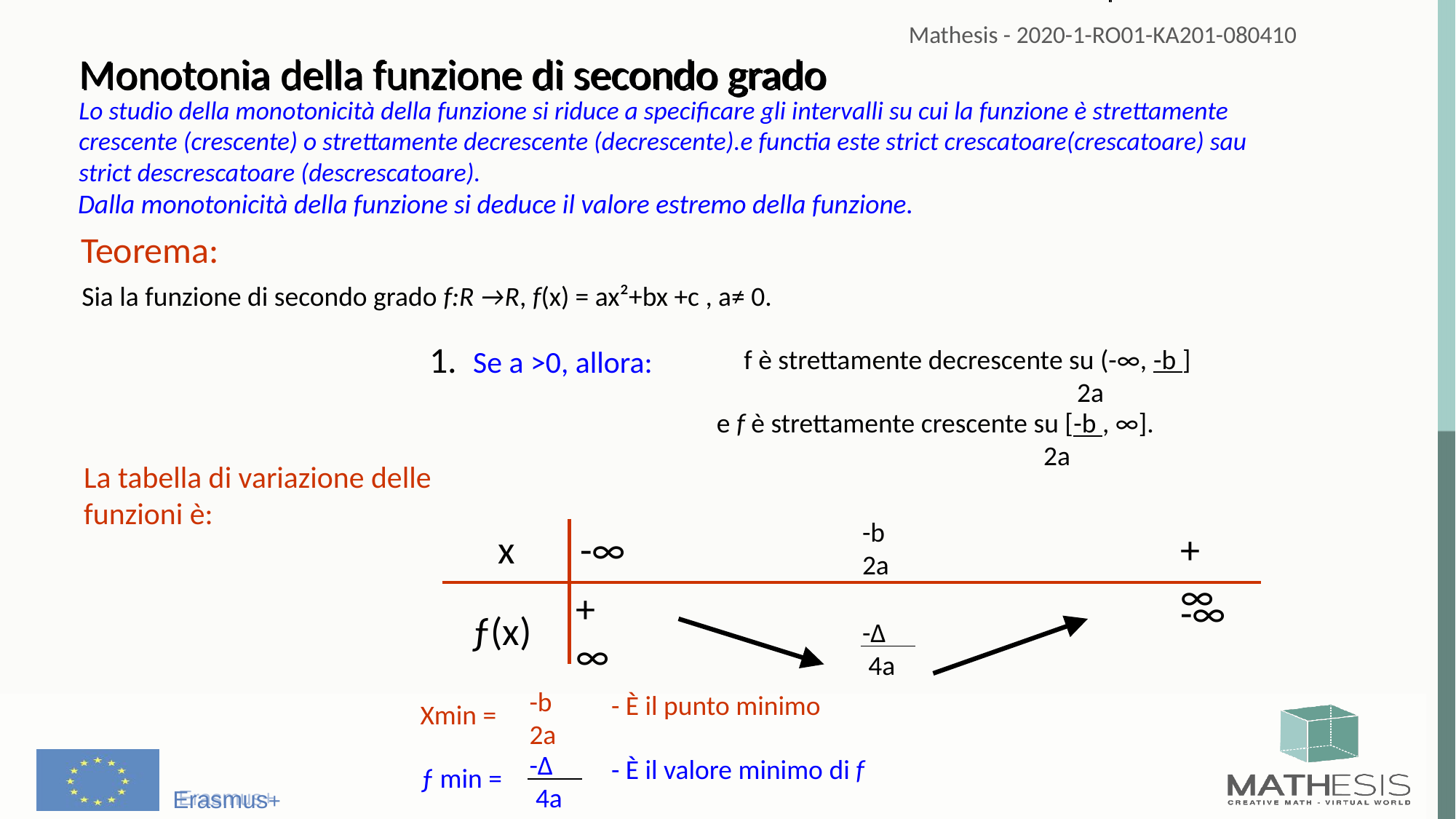

Monotonia della funzione di secondo grado
Lo studio della monotonicità della funzione si riduce a specificare gli intervalli su cui la funzione è strettamente crescente (crescente) o strettamente decrescente (decrescente).e functia este strict crescatoare(crescatoare) sau strict descrescatoare (descrescatoare).
Dalla monotonicità della funzione si deduce il valore estremo della funzione.
Teorema:
Sia la funzione di secondo grado f:R →R, f(x) = ax²+bx +c , a≠ 0.
1.  Se a >0, allora:
f è strettamente decrescente su (-∞, -b ]
                                                      2a
e f è strettamente crescente su [-b , ∞].
                                                     2a
La tabella di variazione delle funzioni è:
-b
2a
x
-∞
+∞
+∞
-∞
ƒ(x)
-Δ
 4a
-b
2a
- È il punto minimo
Xmin =
-Δ
 4a
- È il valore minimo di f
ƒ min =